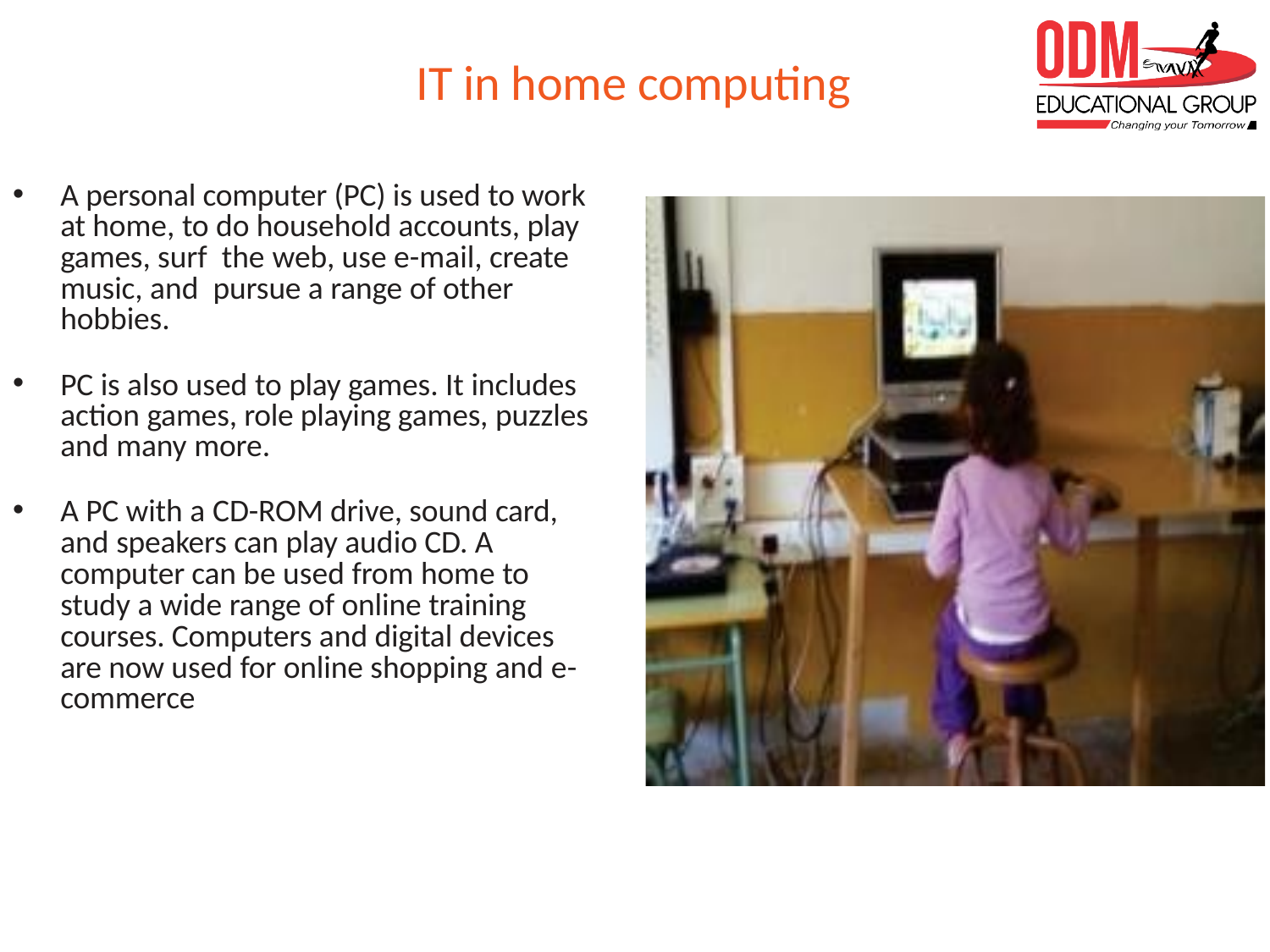

# IT in home computing
A personal computer (PC) is used to work  at home, to do household accounts, play games, surf  the web, use e-mail, create music, and  pursue a range of other hobbies.

PC is also used to play games. It includes  action games, role playing games, puzzles  and many more.

A PC with a CD-ROM drive, sound card,  and speakers can play audio CD. A  computer can be used from home to  study a wide range of online training  courses. Computers and digital devices  are now used for online shopping and e-  commerce